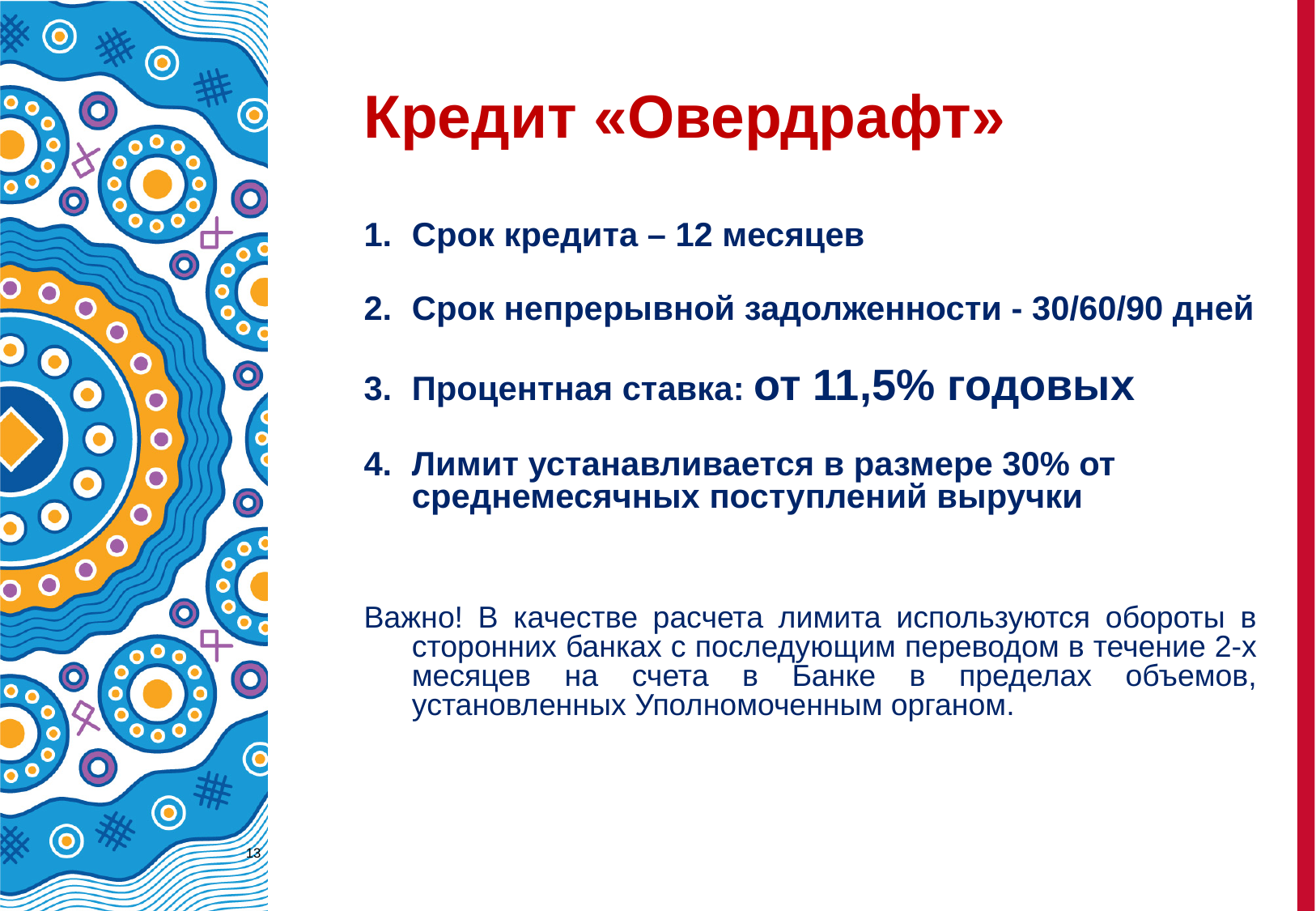

Кредит «Овердрафт»
Срок кредита – 12 месяцев
Срок непрерывной задолженности - 30/60/90 дней
Процентная ставка: от 11,5% годовых
Лимит устанавливается в размере 30% от среднемесячных поступлений выручки

Важно! В качестве расчета лимита используются обороты в сторонних банках с последующим переводом в течение 2-х месяцев на счета в Банке в пределах объемов, установленных Уполномоченным органом.

13